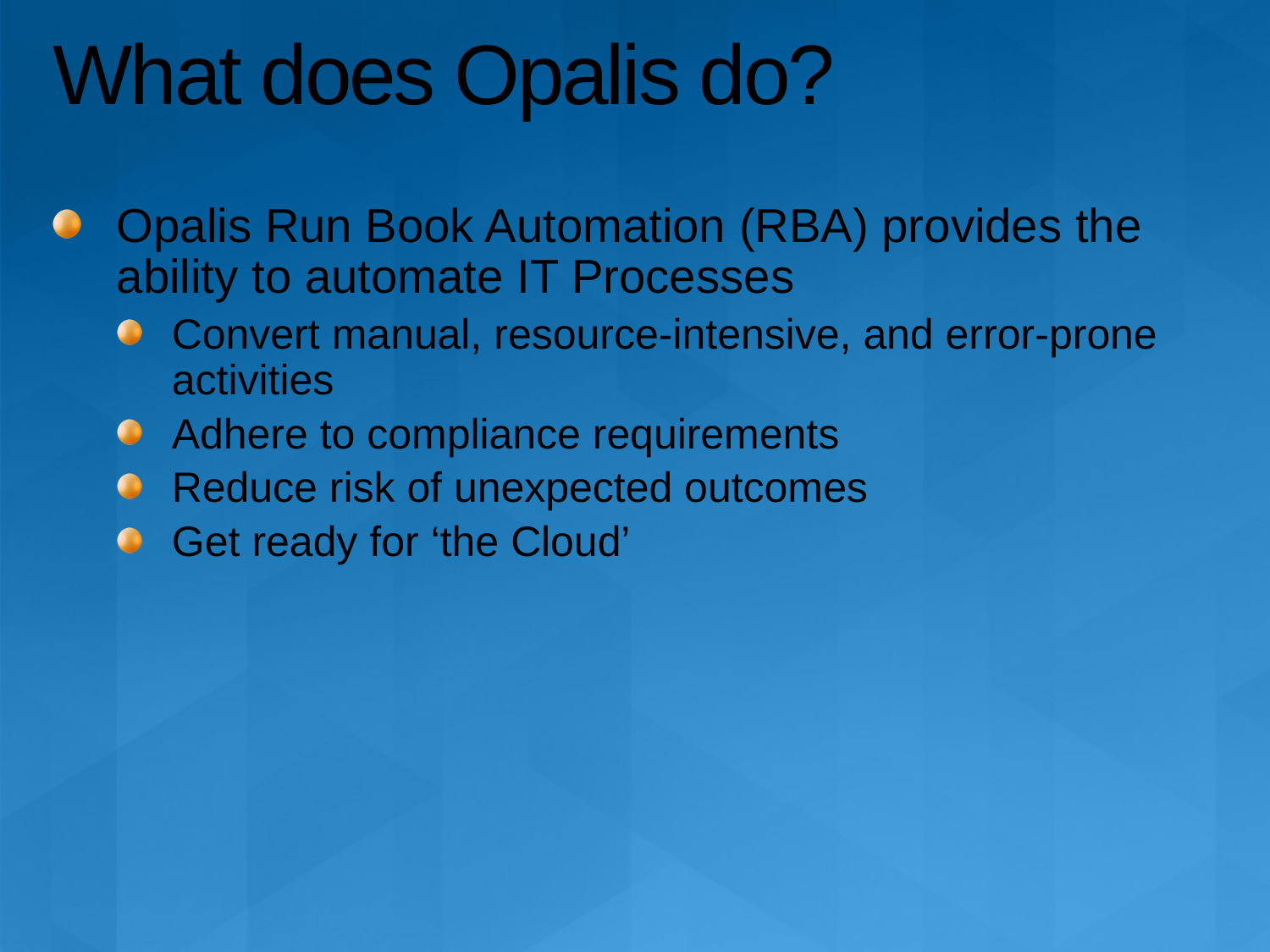

# What does Opalis do?
Opalis Run Book Automation (RBA) provides the ability to automate IT Processes
Convert manual, resource-intensive, and error-prone activities
Adhere to compliance requirements
Reduce risk of unexpected outcomes
Get ready for ‘the Cloud’